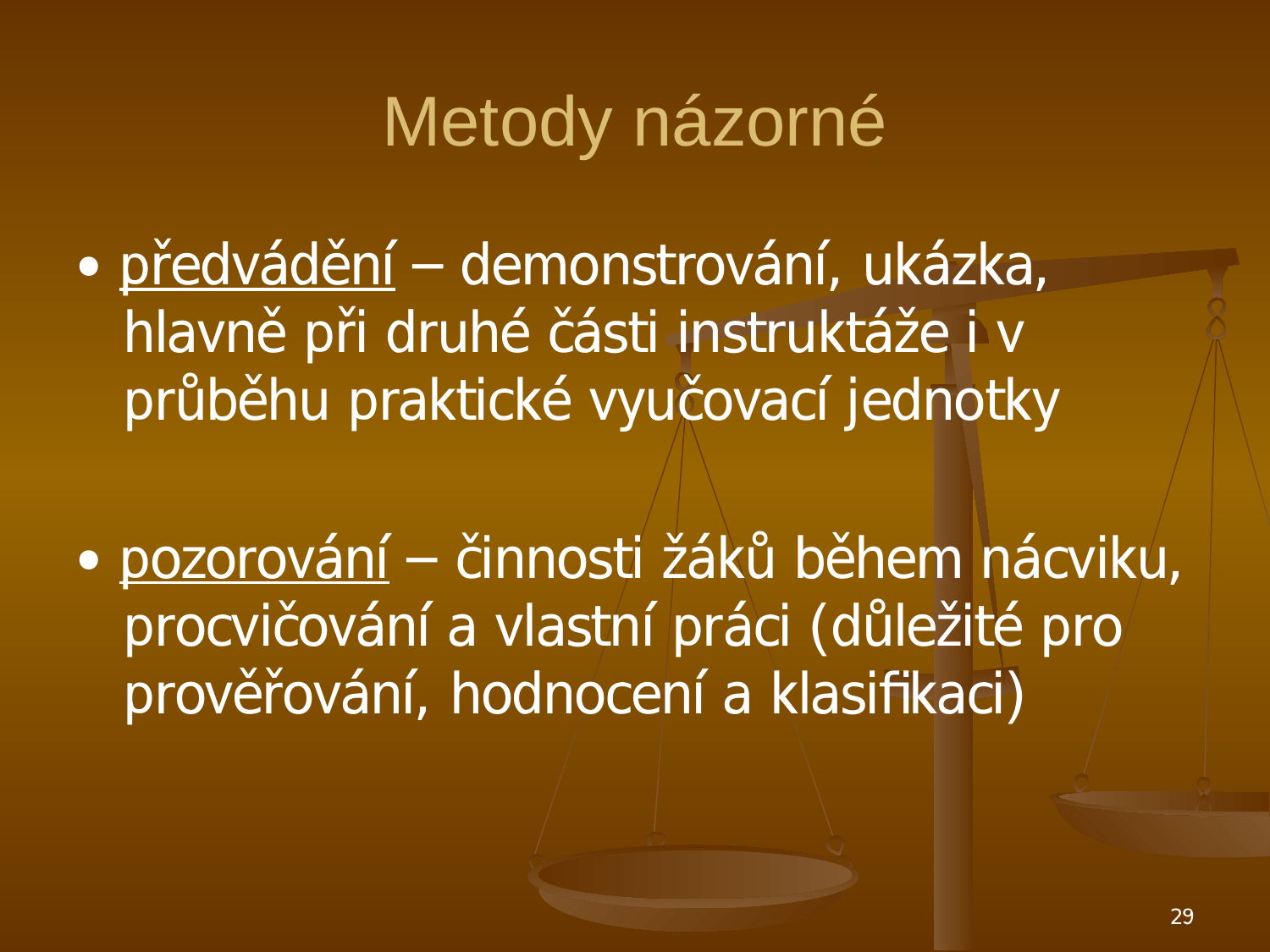

# Metody názorné
• předvádění – demonstrování, ukázka, hlavně při druhé části instruktáže i v průběhu praktické vyučovací jednotky

• pozorování – činnosti žáků během nácviku, procvičování a vlastní práci (důležité pro prověřování, hodnocení a klasifikaci)
29